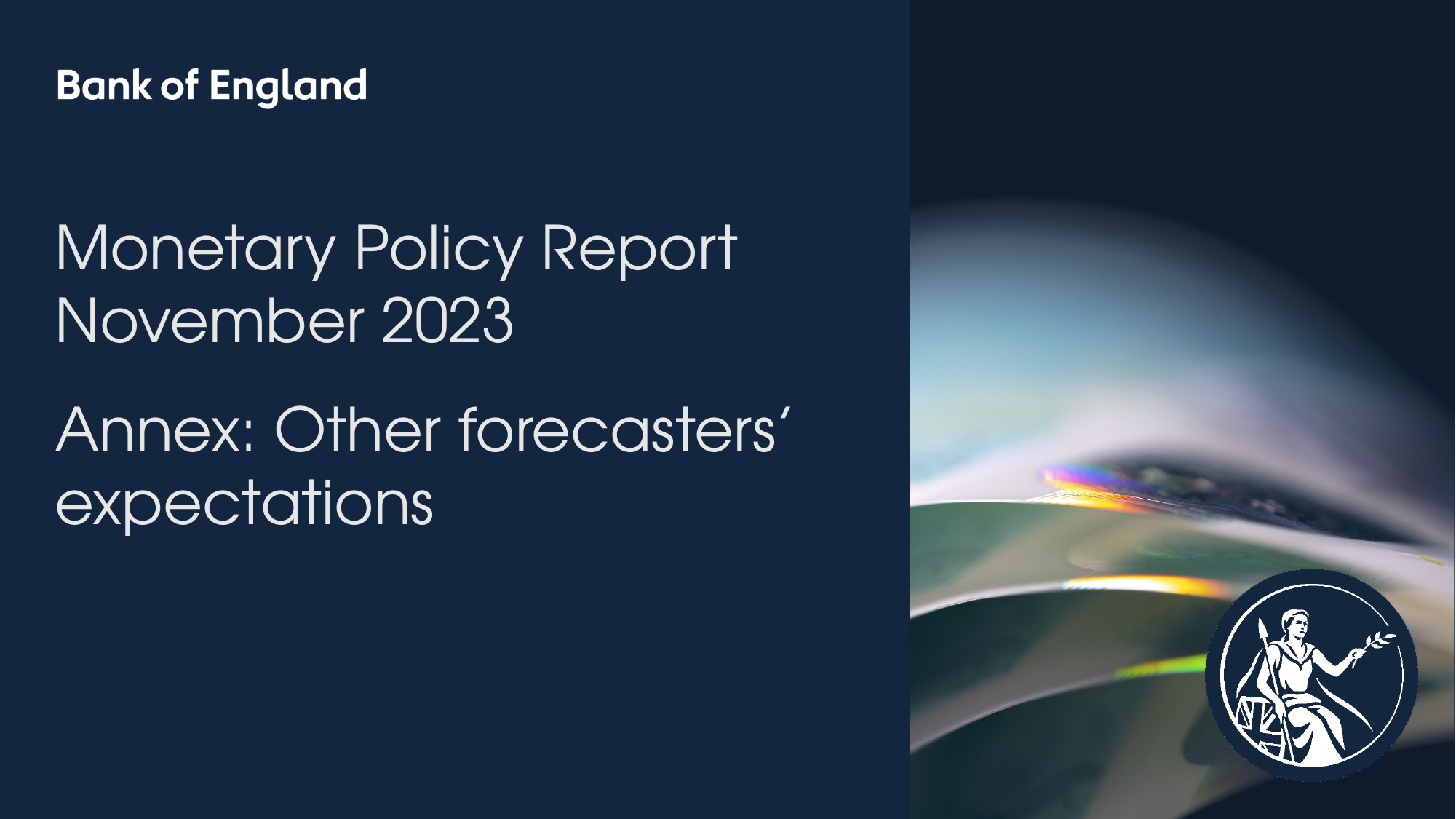

Monetary Policy Report
November 2023
Annex: Other forecasters’ expectations